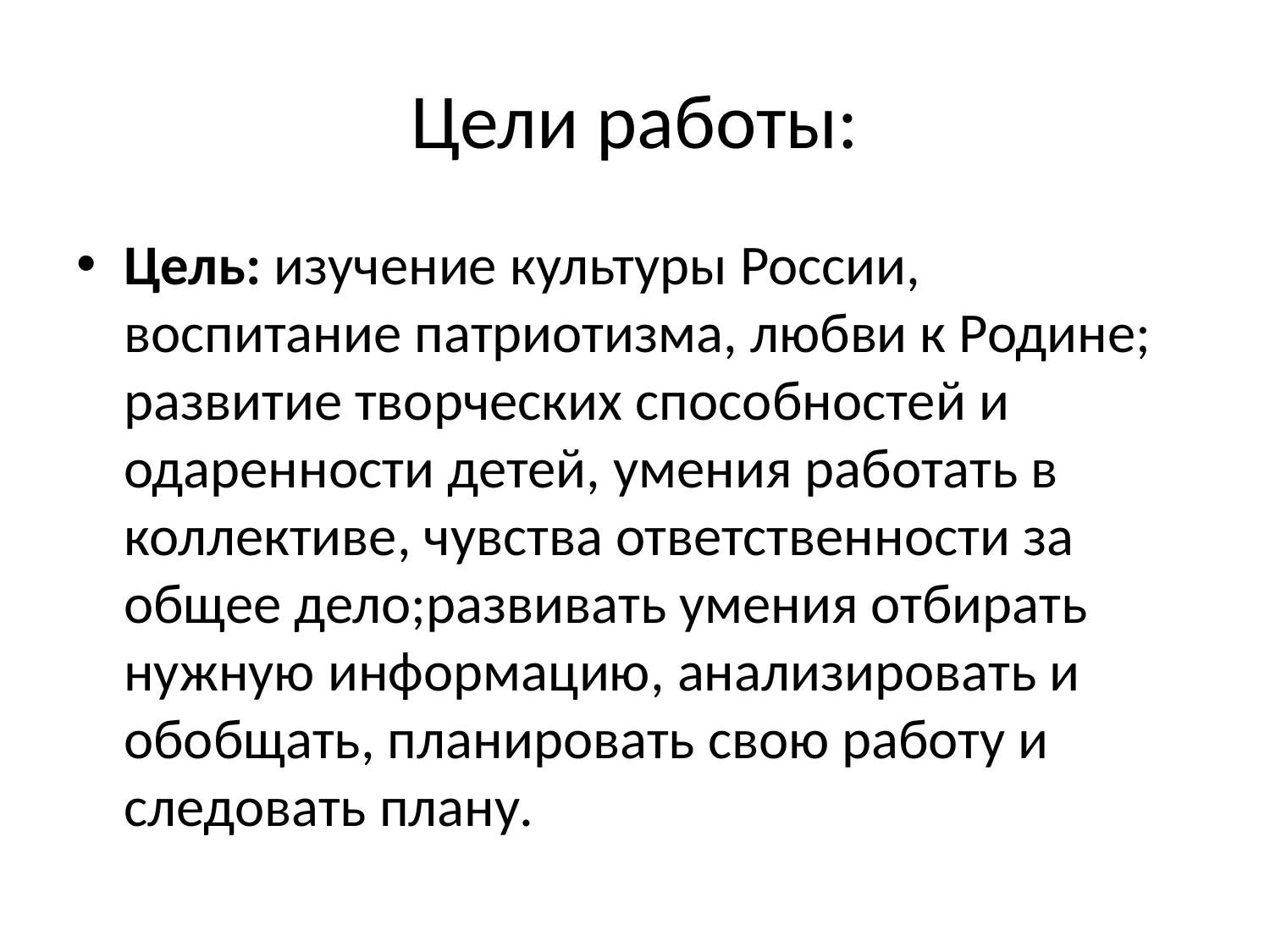

# Цели работы:
Цель: изучение культуры России, воспитание патриотизма, любви к Родине; развитие творческих способностей и одаренности детей, умения работать в коллективе, чувства ответственности за общее дело;развивать умения отбирать нужную информацию, анализировать и обобщать, планировать свою работу и следовать плану.